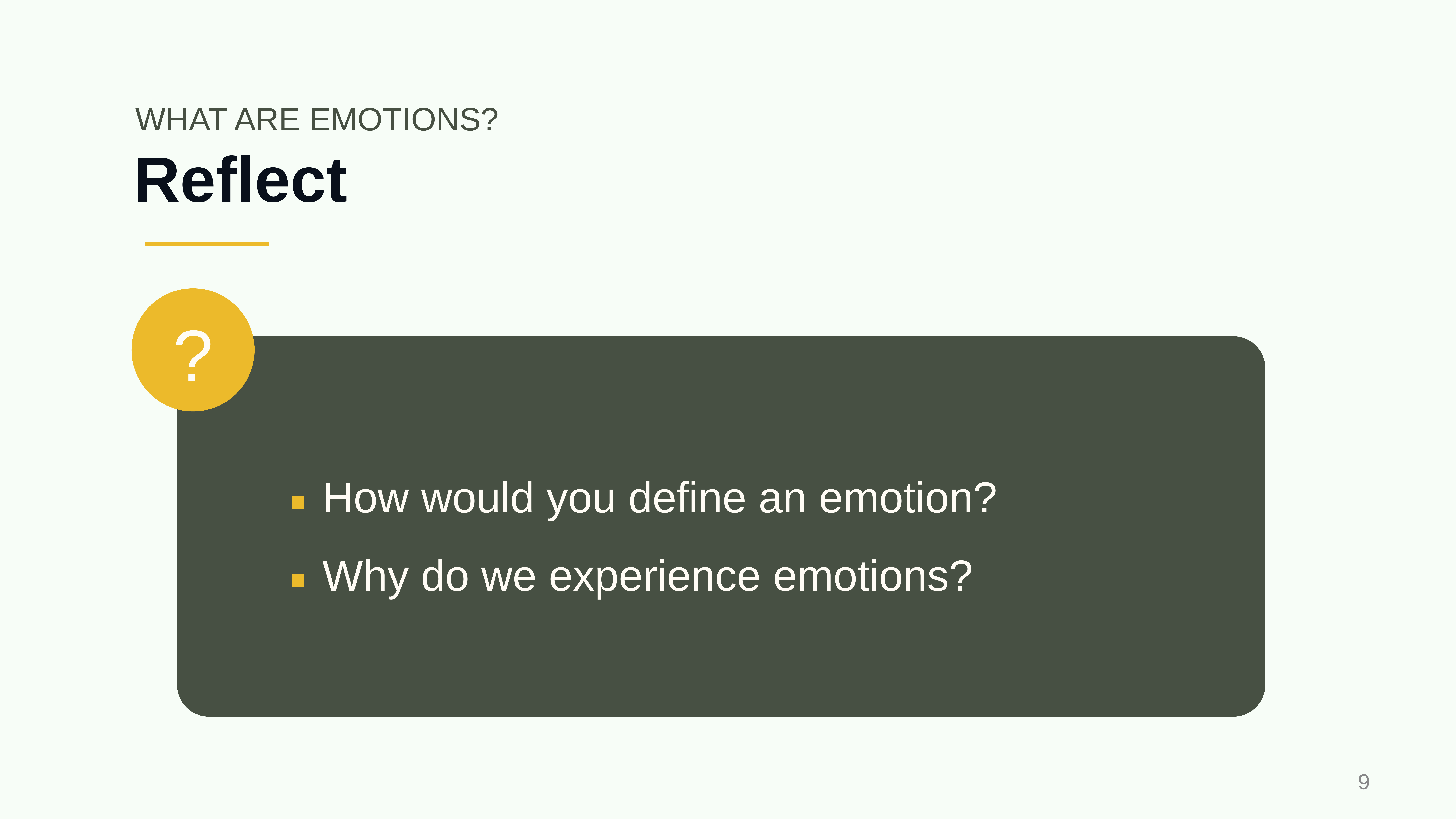

WHAT ARE EMOTIONS?
# Reflect

?

How would you define an emotion?
Why do we experience emotions?
9